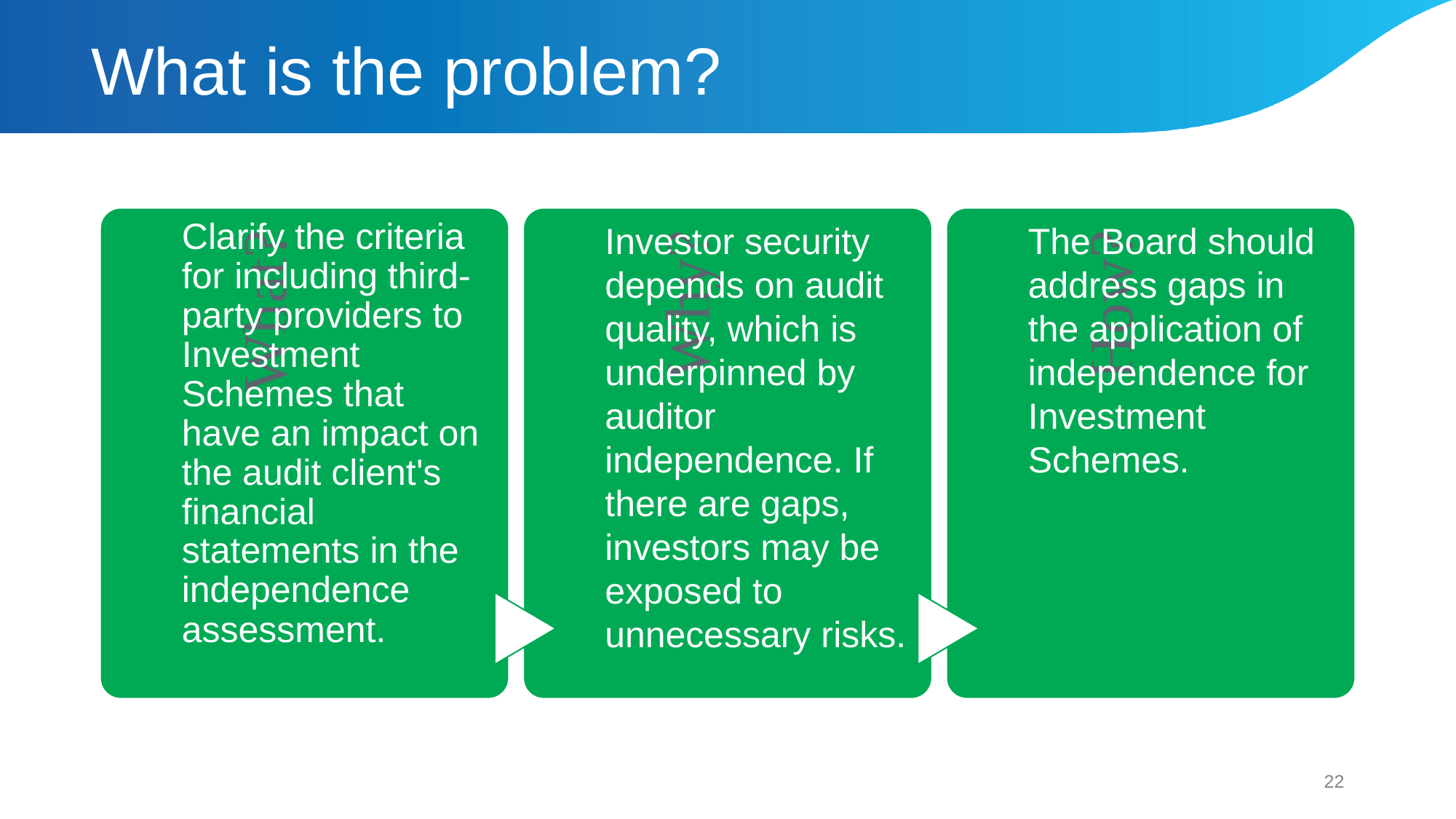

# What is the problem?
What?
Clarify the criteria for including third-party providers to Investment Schemes that have an impact on the audit client's financial statements in the independence assessment.
Why?
Investor security depends on audit quality, which is underpinned by auditor independence. If there are gaps, investors may be exposed to unnecessary risks.
How?
The Board should address gaps in the application of independence for Investment Schemes.
22